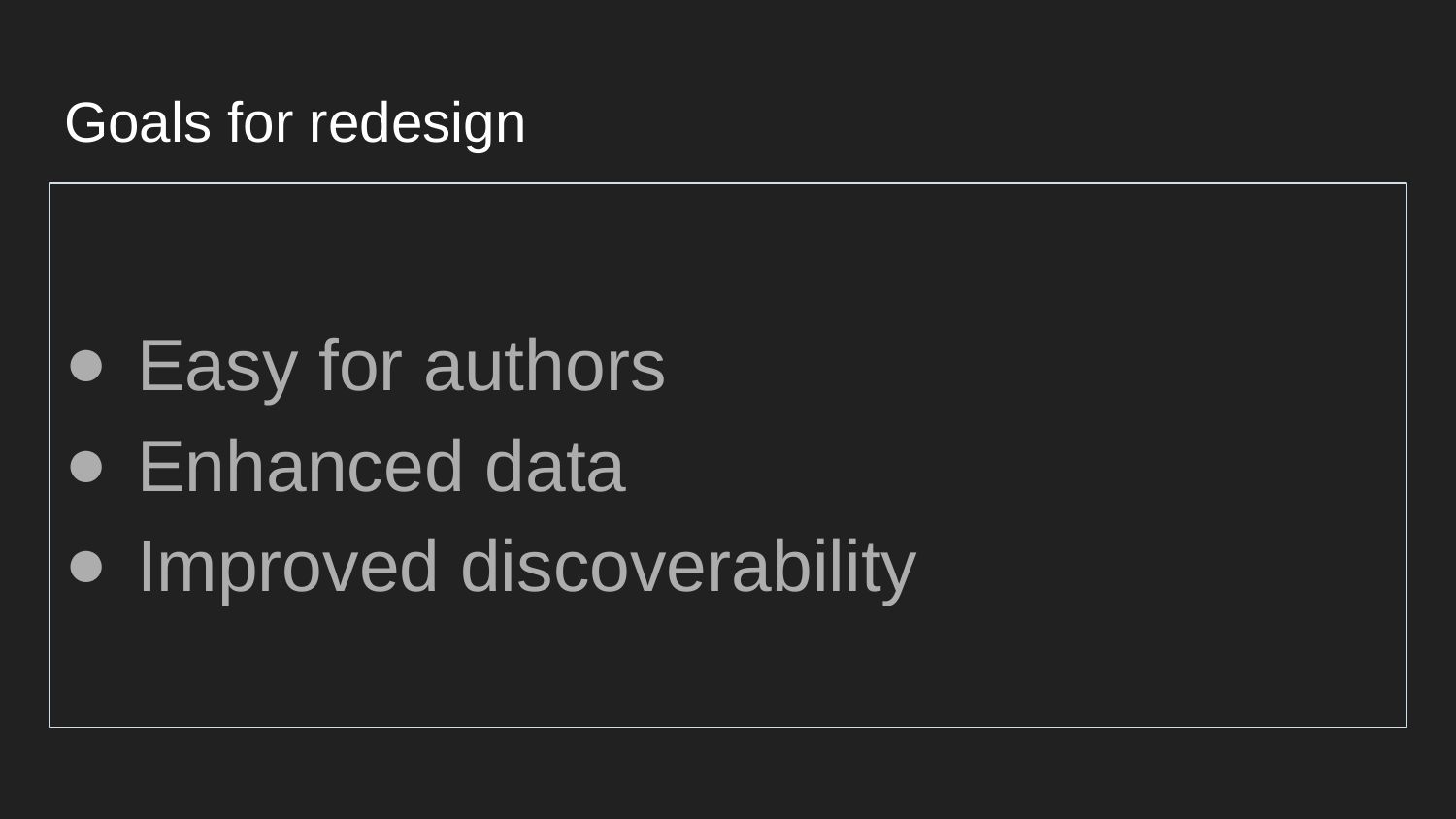

# Goals for redesign
Easy for authors
Enhanced data
Improved discoverability